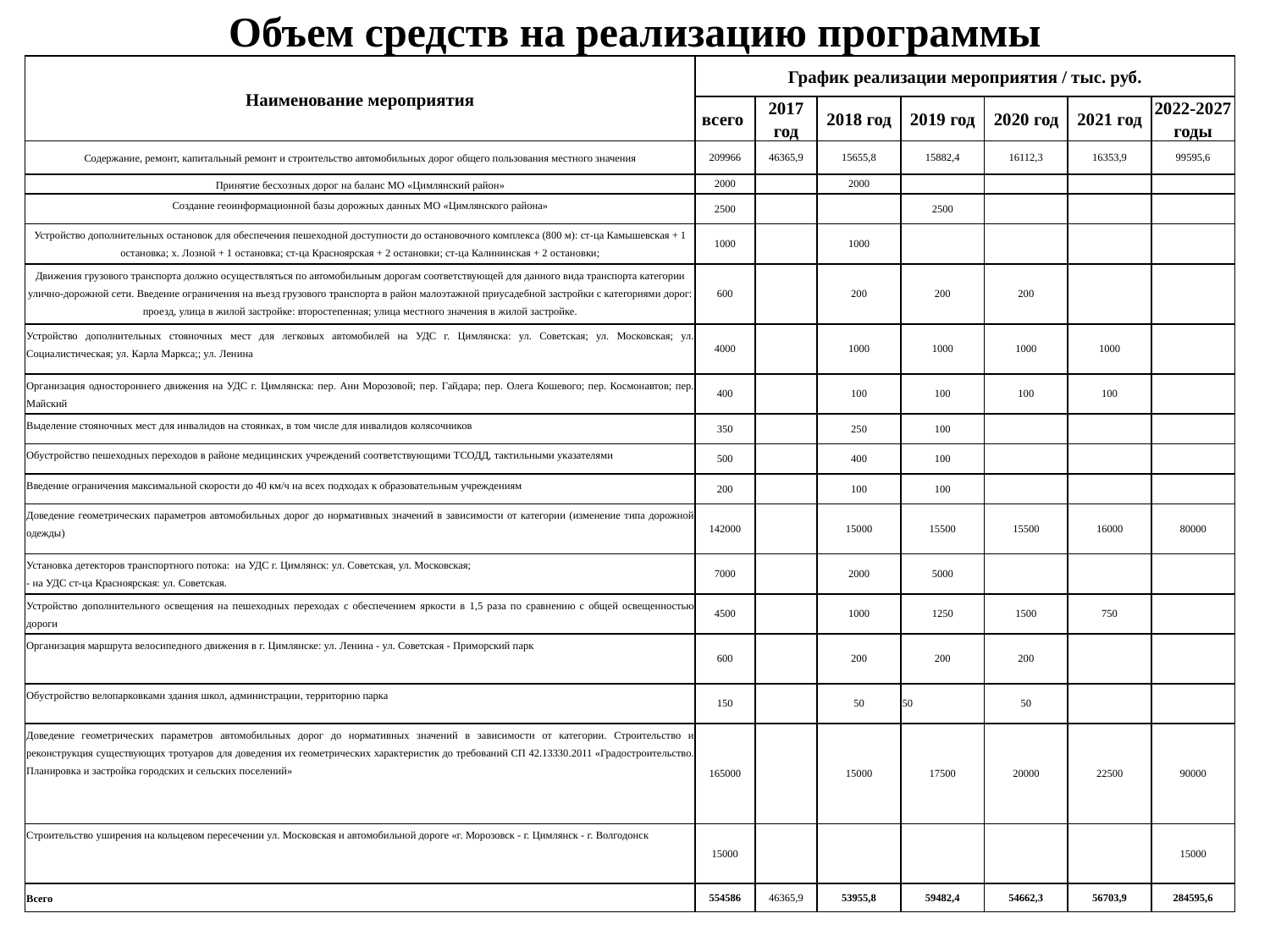

# Объем средств на реализацию программы
| Наименование мероприятия | График реализации мероприятия / тыс. руб. |  |  |  |  |  |  |
| --- | --- | --- | --- | --- | --- | --- | --- |
|  | всего | 2017 год | 2018 год | 2019 год | 2020 год | 2021 год | 2022-2027 годы |
| Содержание, ремонт, капитальный ремонт и строительство автомобильных дорог общего пользования местного значения | 209966 | 46365,9 | 15655,8 | 15882,4 | 16112,3 | 16353,9 | 99595,6 |
| Принятие бесхозных дорог на баланс МО «Цимлянский район» | 2000 |  | 2000 |  |  |  |  |
| Создание геоинформационной базы дорожных данных МО «Цимлянского района» | 2500 |  |  | 2500 |  |  |  |
| Устройство дополнительных остановок для обеспечения пешеходной доступности до остановочного комплекса (800 м): ст-ца Камышевская + 1 остановка; х. Лозной + 1 остановка; ст-ца Красноярская + 2 остановки; ст-ца Калининская + 2 остановки; | 1000 |  | 1000 |  |  |  |  |
| Движения грузового транспорта должно осуществляться по автомобильным дорогам соответствующей для данного вида транспорта категории улично-дорожной сети. Введение ограничения на въезд грузового транспорта в район малоэтажной приусадебной застройки с категориями дорог: проезд, улица в жилой застройке: второстепенная; улица местного значения в жилой застройке. | 600 |  | 200 | 200 | 200 |  |  |
| Устройство дополнительных стояночных мест для легковых автомобилей на УДС г. Цимлянска: ул. Советская; ул. Московская; ул. Социалистическая; ул. Карла Маркса;; ул. Ленина | 4000 |  | 1000 | 1000 | 1000 | 1000 |  |
| Организация одностороннего движения на УДС г. Цимлянска: пер. Ани Морозовой; пер. Гайдара; пер. Олега Кошевого; пер. Космонавтов; пер. Майский | 400 |  | 100 | 100 | 100 | 100 |  |
| Выделение стояночных мест для инвалидов на стоянках, в том числе для инвалидов колясочников | 350 |  | 250 | 100 |  |  |  |
| Обустройство пешеходных переходов в районе медицинских учреждений соответствующими ТСОДД, тактильными указателями | 500 |  | 400 | 100 |  |  |  |
| Введение ограничения максимальной скорости до 40 км/ч на всех подходах к образовательным учреждениям | 200 |  | 100 | 100 |  |  |  |
| Доведение геометрических параметров автомобильных дорог до нормативных значений в зависимости от категории (изменение типа дорожной одежды) | 142000 |  | 15000 | 15500 | 15500 | 16000 | 80000 |
| Установка детекторов транспортного потока: на УДС г. Цимлянск: ул. Советская, ул. Московская; - на УДС ст-ца Красноярская: ул. Советская. | 7000 |  | 2000 | 5000 |  |  |  |
| Устройство дополнительного освещения на пешеходных переходах с обеспечением яркости в 1,5 раза по сравнению с общей освещенностью дороги | 4500 |  | 1000 | 1250 | 1500 | 750 |  |
| Организация маршрута велосипедного движения в г. Цимлянске: ул. Ленина - ул. Советская - Приморский парк | 600 |  | 200 | 200 | 200 |  |  |
| Обустройство велопарковками здания школ, администрации, территорию парка | 150 |  | 50 | 50 | 50 |  |  |
| Доведение геометрических параметров автомобильных дорог до нормативных значений в зависимости от категории. Строительство и реконструкция существующих тротуаров для доведения их геометрических характеристик до требований СП 42.13330.2011 «Градостроительство. Планировка и застройка городских и сельских поселений» | 165000 |  | 15000 | 17500 | 20000 | 22500 | 90000 |
| Строительство уширения на кольцевом пересечении ул. Московская и автомобильной дороге «г. Морозовск - г. Цимлянск - г. Волгодонск | 15000 |  |  |  |  |  | 15000 |
| Всего | 554586 | 46365,9 | 53955,8 | 59482,4 | 54662,3 | 56703,9 | 284595,6 |